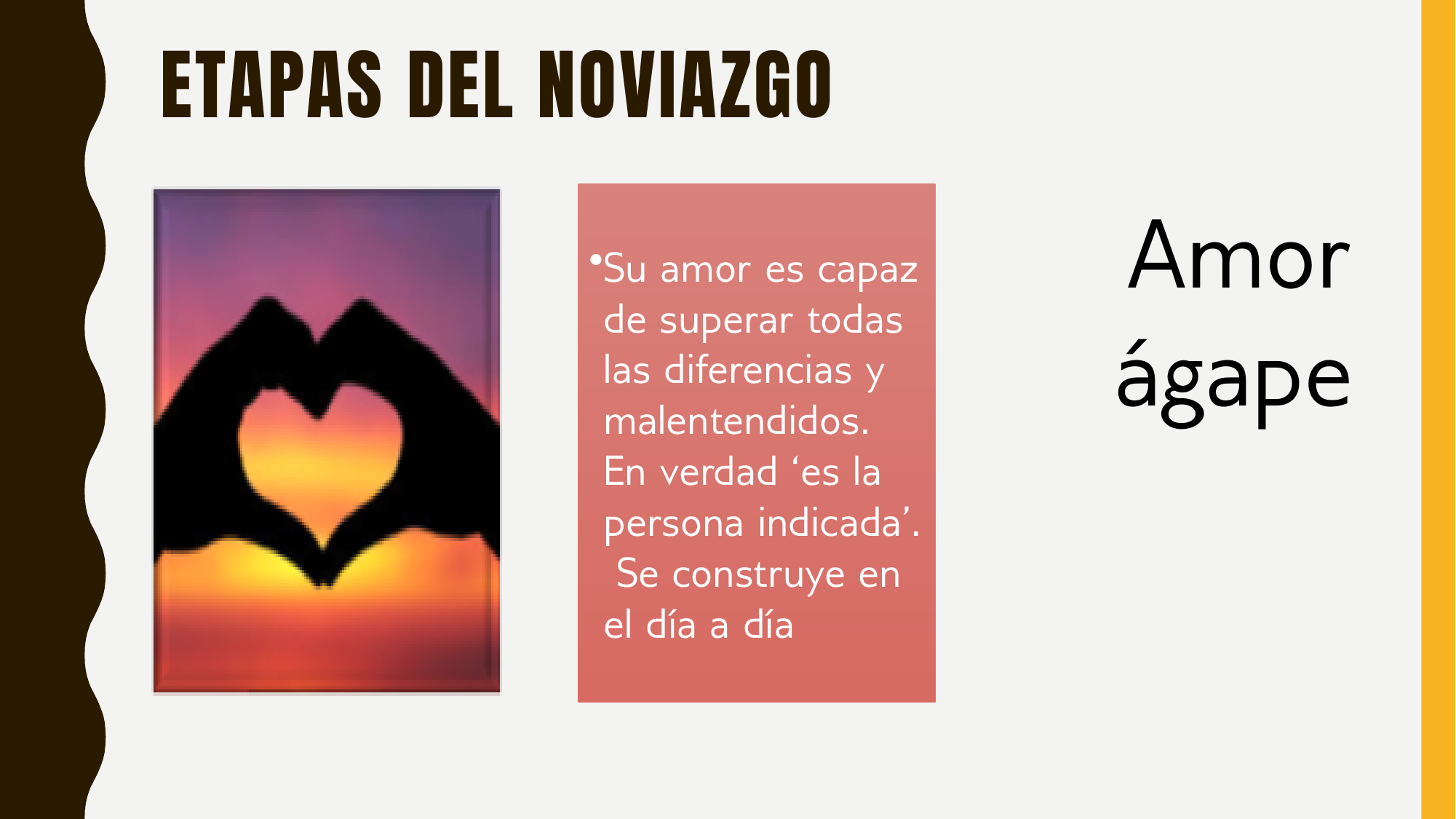

# Etapas del noviazgo
Amor ágape
Su amor es capaz de superar todas las diferencias y malentendidos. En verdad ‘es la persona indicada’.  Se construye en el día a día